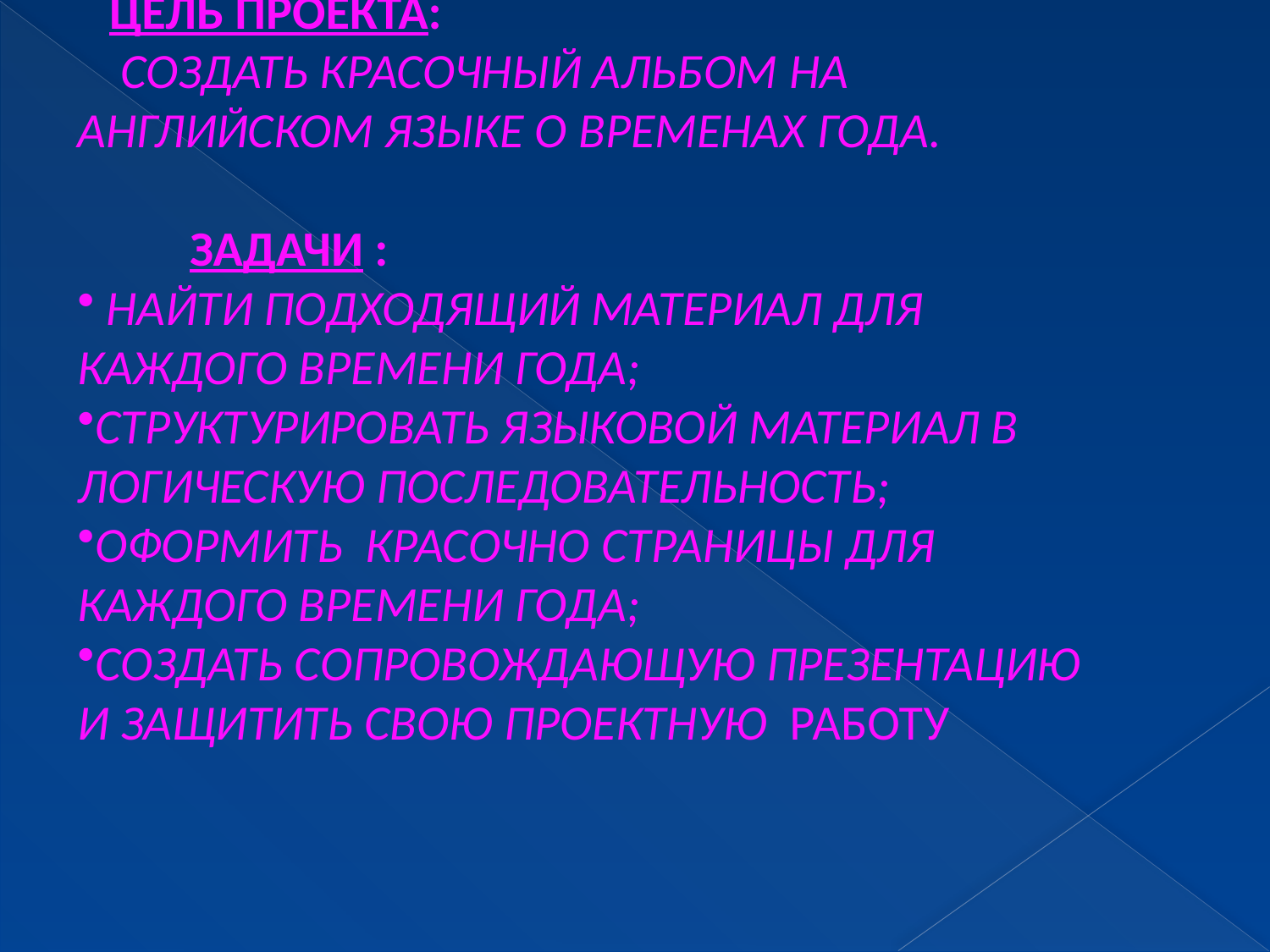

ЦЕЛЬ ПРОЕКТА:
 СОЗДАТЬ КРАСОЧНЫЙ АЛЬБОМ НА АНГЛИЙСКОМ ЯЗЫКЕ О ВРЕМЕНАХ ГОДА.

          ЗАДАЧИ :
 НАЙТИ ПОДХОДЯЩИЙ МАТЕРИАЛ ДЛЯ КАЖДОГО ВРЕМЕНИ ГОДА;
СТРУКТУРИРОВАТЬ ЯЗЫКОВОЙ МАТЕРИАЛ В ЛОГИЧЕСКУЮ ПОСЛЕДОВАТЕЛЬНОСТЬ;
ОФОРМИТЬ  КРАСОЧНО СТРАНИЦЫ ДЛЯ КАЖДОГО ВРЕМЕНИ ГОДА;
СОЗДАТЬ СОПРОВОЖДАЮЩУЮ ПРЕЗЕНТАЦИЮ И ЗАЩИТИТЬ СВОЮ ПРОЕКТНУЮ  РАБОТУ